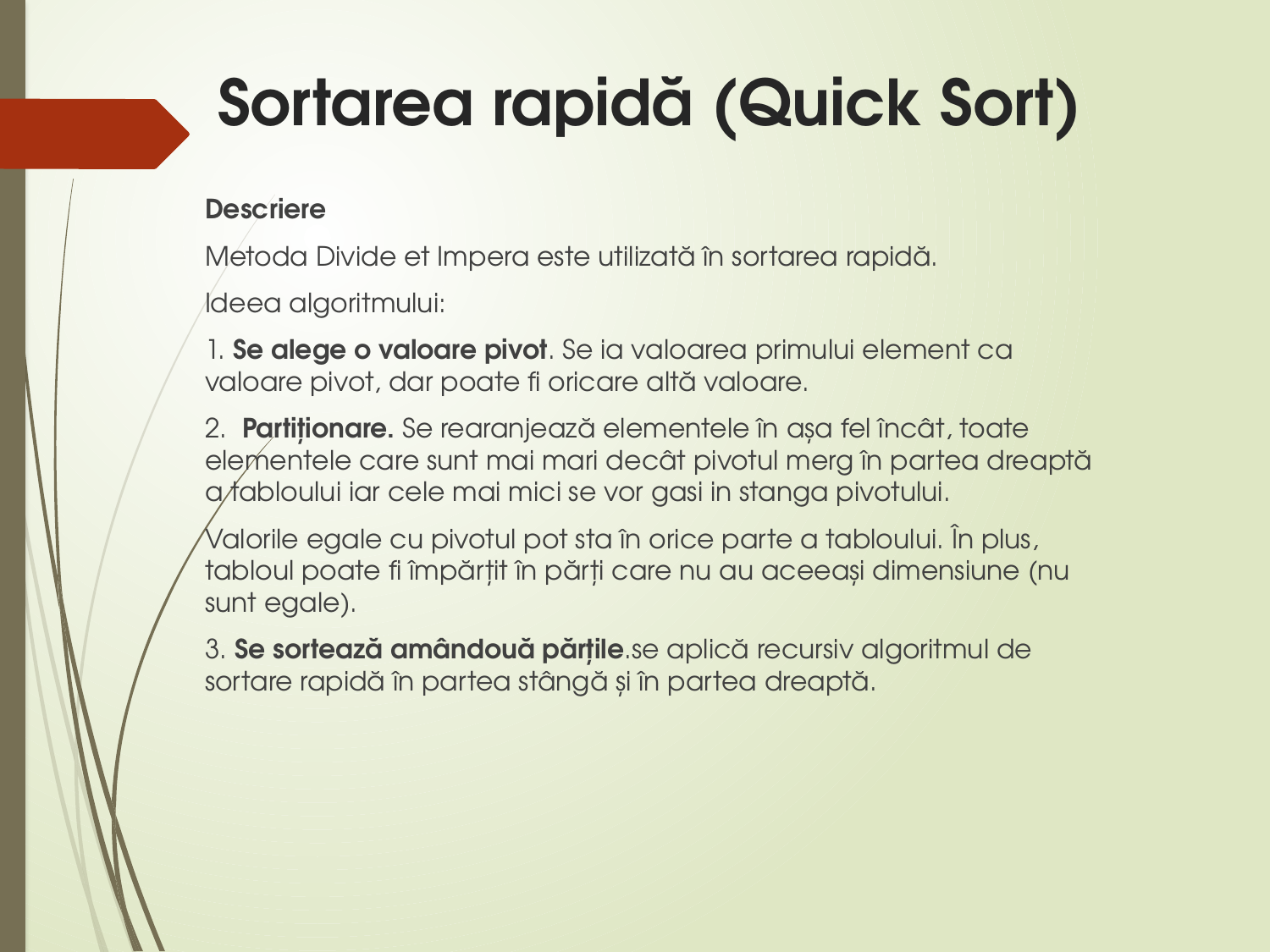

# Sortarea rapidă (Quick Sort)
Descriere
Metoda Divide et Impera este utilizată în sortarea rapidă.
Ideea algoritmului:
1. Se alege o valoare pivot. Se ia valoarea primului element ca valoare pivot, dar poate fi oricare altă valoare.
2.  Partiţionare. Se rearanjează elementele în aşa fel încât, toate elementele care sunt mai mari decât pivotul merg în partea dreaptă a tabloului iar cele mai mici se vor gasi in stanga pivotului.
Valorile egale cu pivotul pot sta în orice parte a tabloului. În plus, tabloul poate fi împărţit în părţi care nu au aceeaşi dimensiune (nu sunt egale).
3. Se sortează amândouă părţile.se aplică recursiv algoritmul de sortare rapidă în partea stângă şi în partea dreaptă.